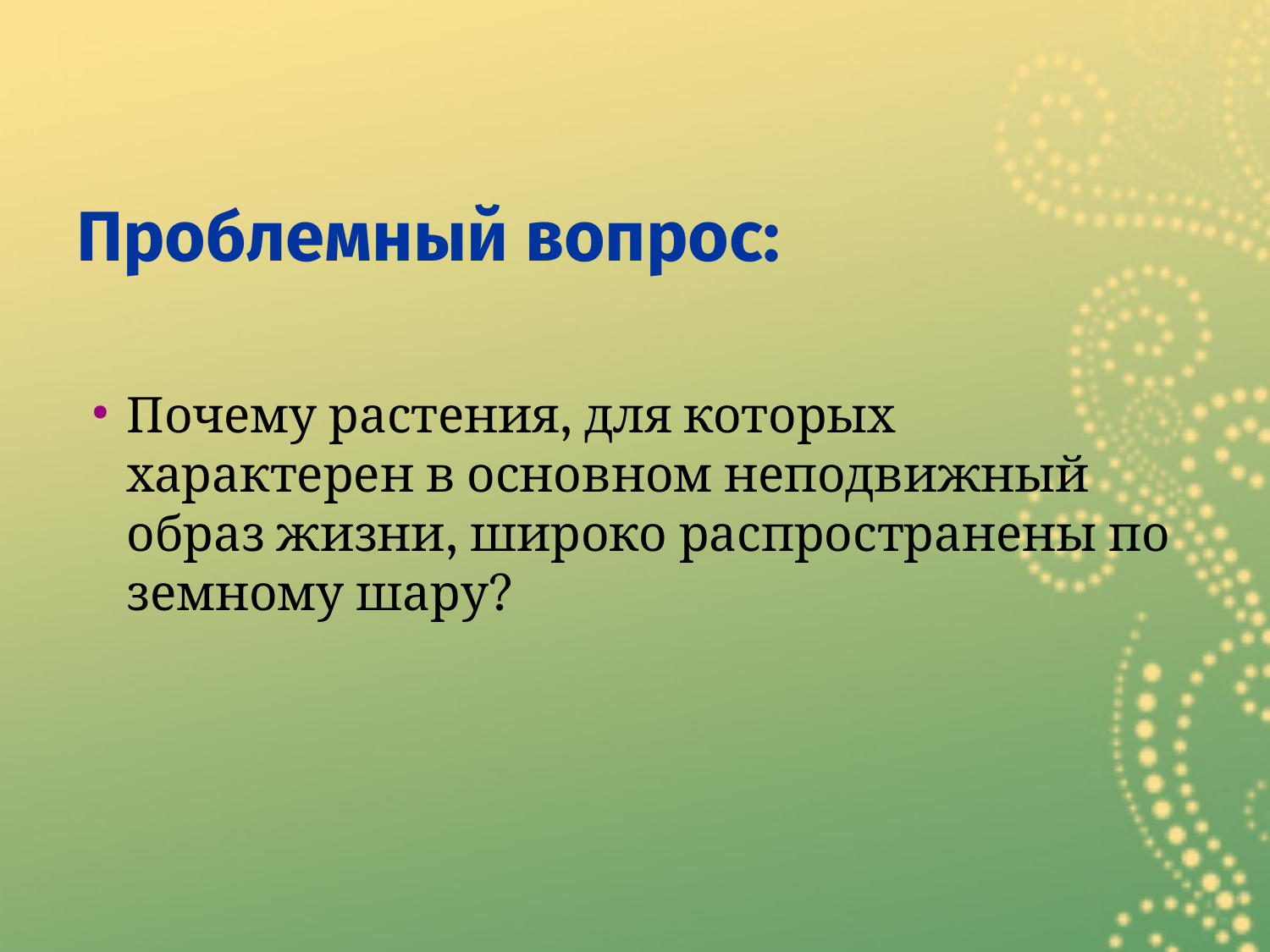

# Проблемный вопрос:

Почему растения, для которых характерен в основном неподвижный образ жизни, широко распространены по земному шару?